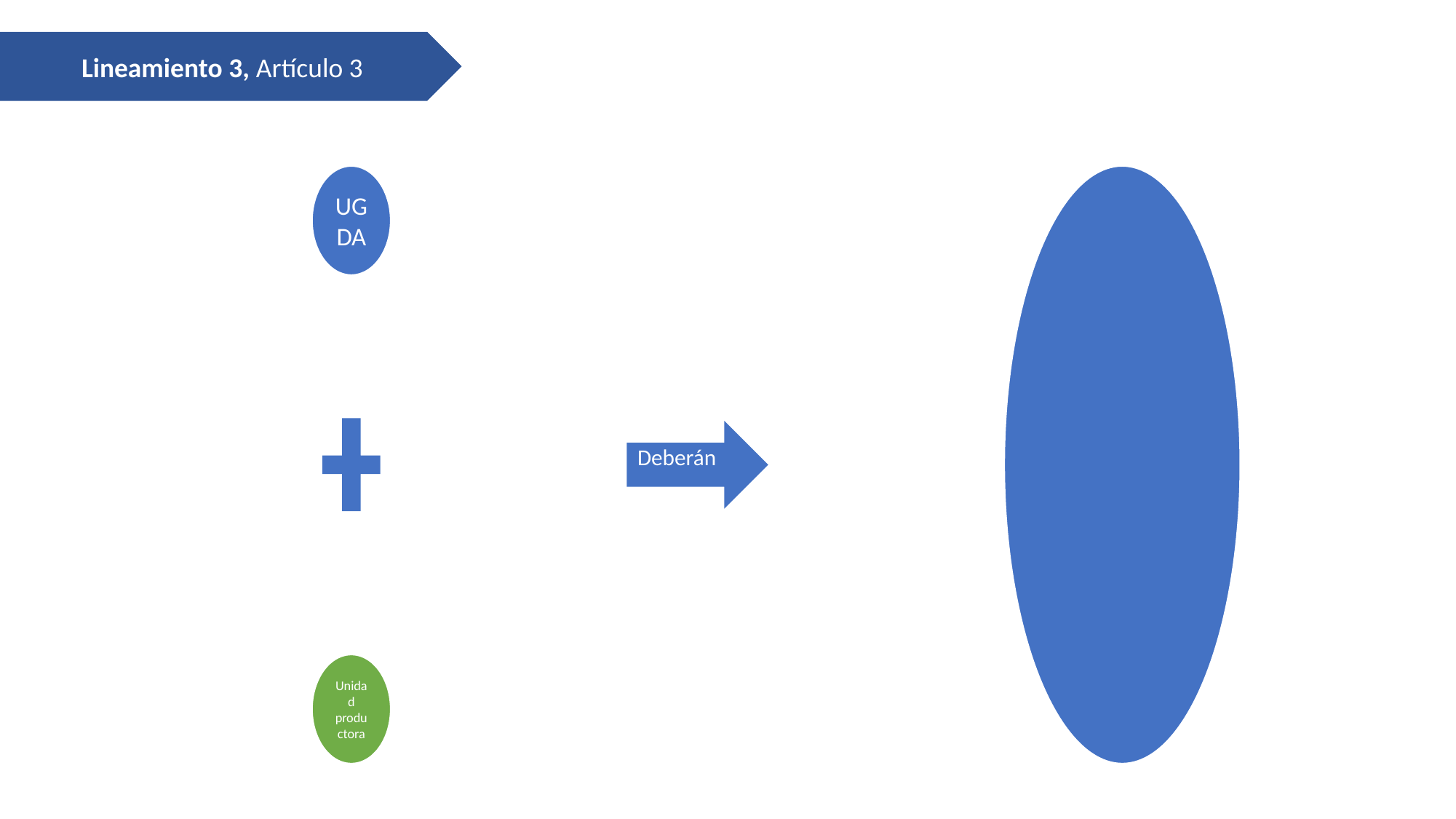

Lineamiento 3, Artículo 3
UGDA
Unidad productora
Deberán